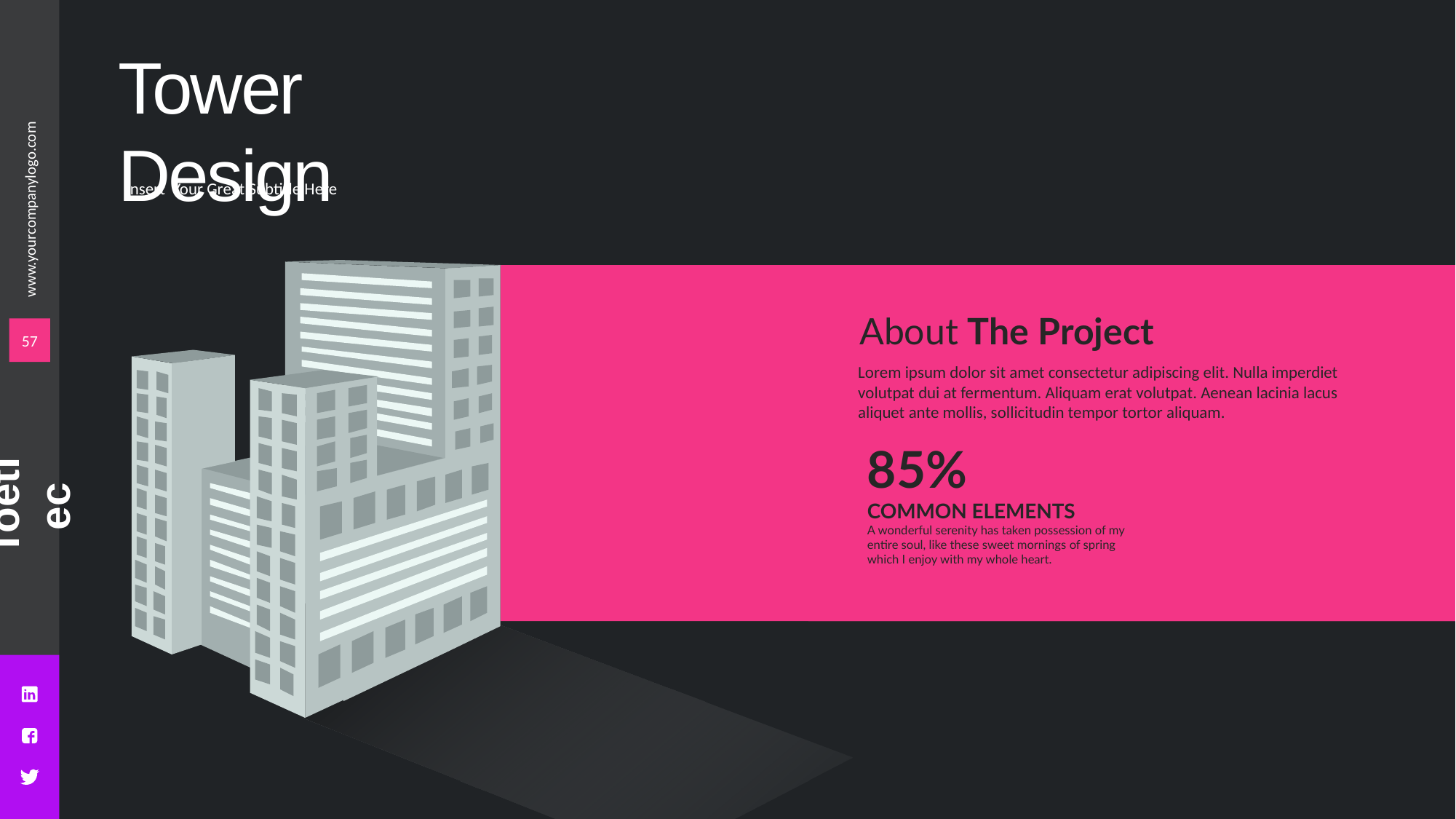

Tower Design
Insert  Your Great Subtitle Here

About The Project
57
Lorem ipsum dolor sit amet consectetur adipiscing elit. Nulla imperdiet volutpat dui at fermentum. Aliquam erat volutpat. Aenean lacinia lacus aliquet ante mollis, sollicitudin tempor tortor aliquam.
85%
COMMON ELEMENTS
A wonderful serenity has taken possession of my entire soul, like these sweet mornings of spring which I enjoy with my whole heart.